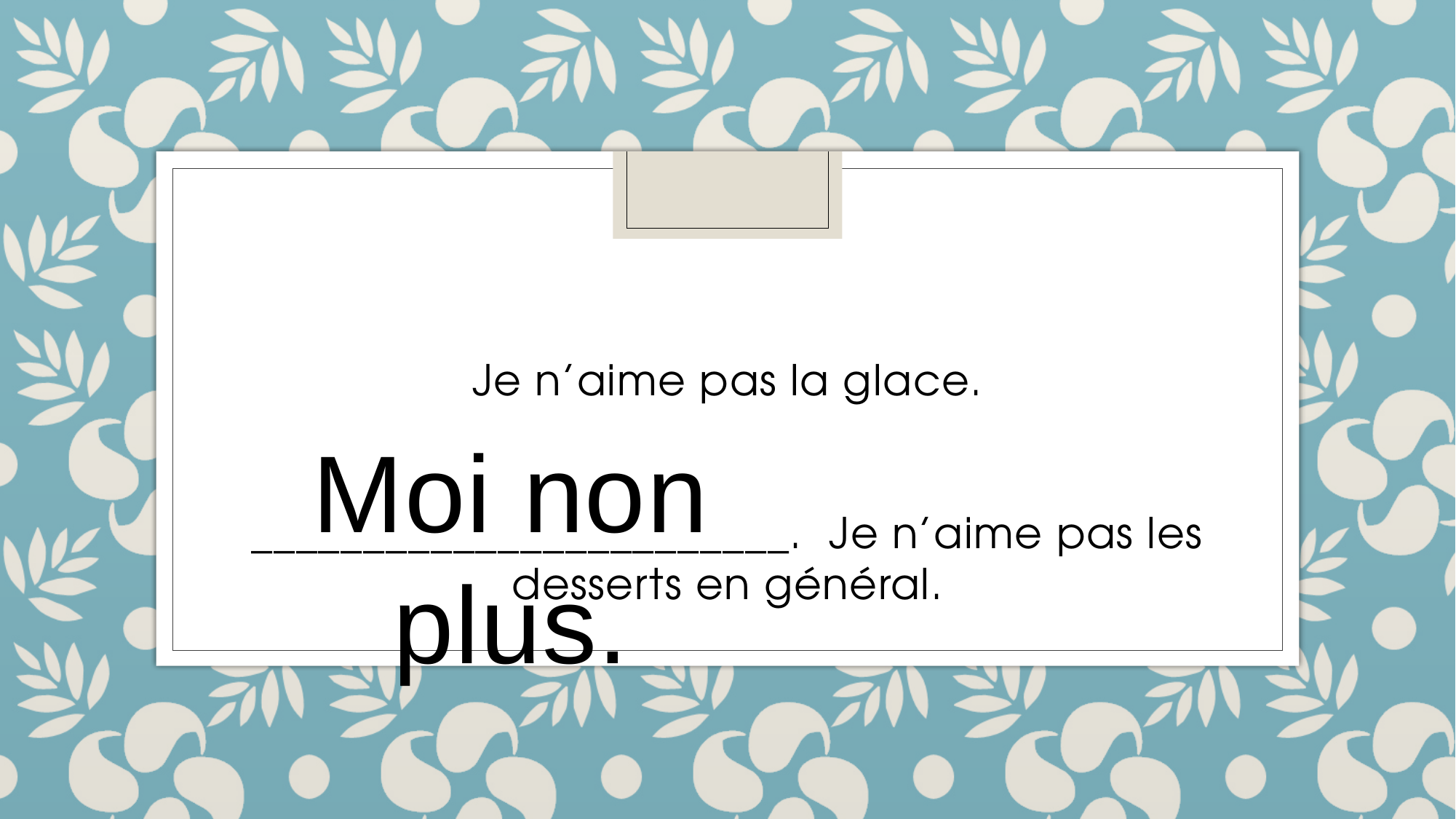

Je n’aime pas la glace.

________________________.  Je n’aime pas les desserts en général.
Moi non plus.